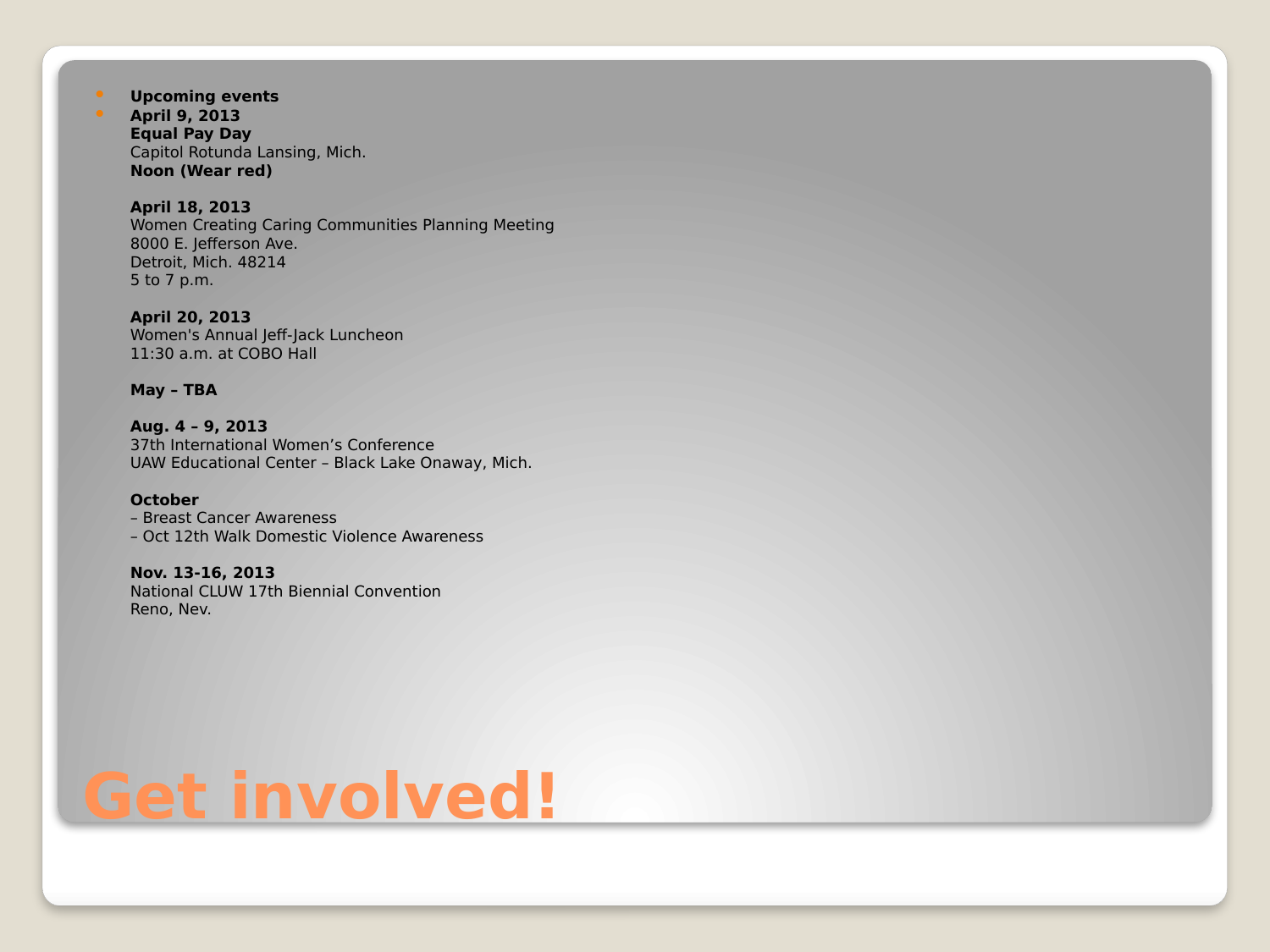

Upcoming events
April 9, 2013
Equal Pay Day
Capitol Rotunda Lansing, Mich.
Noon (Wear red)
April 18, 2013
Women Creating Caring Communities Planning Meeting
8000 E. Jefferson Ave.
Detroit, Mich. 48214
5 to 7 p.m.
April 20, 2013
Women's Annual Jeff-Jack Luncheon
11:30 a.m. at COBO Hall
May – TBA
Aug. 4 – 9, 2013
37th International Women’s Conference
UAW Educational Center – Black Lake Onaway, Mich.
October
– Breast Cancer Awareness
– Oct 12th Walk Domestic Violence Awareness
Nov. 13-16, 2013
National CLUW 17th Biennial Convention
Reno, Nev.

# Get involved!